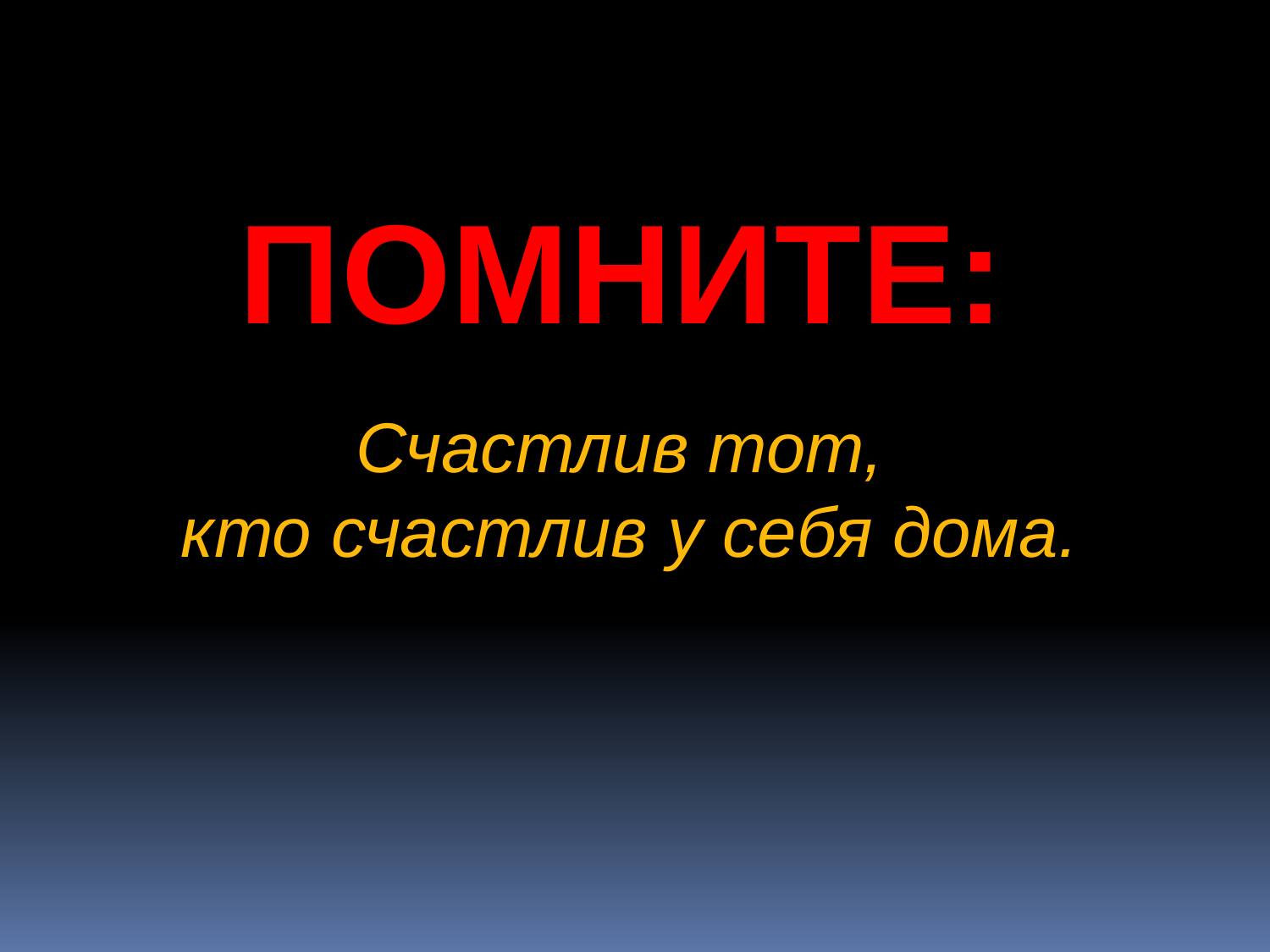

ПОМНИТЕ:
Счастлив тот,
кто счастлив у себя дома.